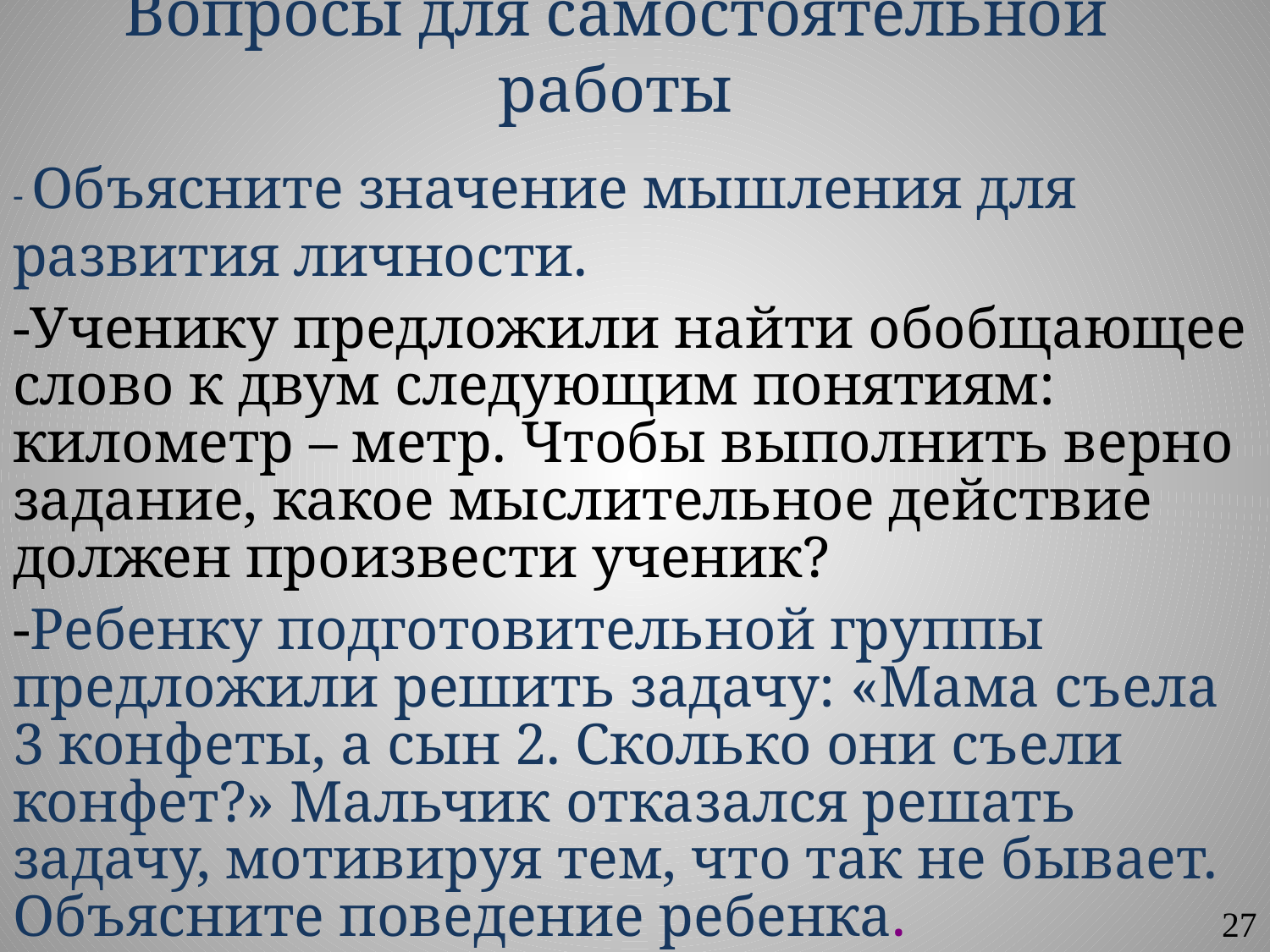

Вопросы для самостоятельной работы
- Объясните значение мышления для развития личности.
-Ученику предложили найти обобщающее слово к двум следующим понятиям: километр – метр. Чтобы выполнить верно задание, какое мыслительное действие должен произвести ученик?
-Ребенку подготовительной группы предложили решить задачу: «Мама съела 3 конфеты, а сын 2. Сколько они съели конфет?» Мальчик отказался решать задачу, мотивируя тем, что так не бывает. Объясните поведение ребенка.
27